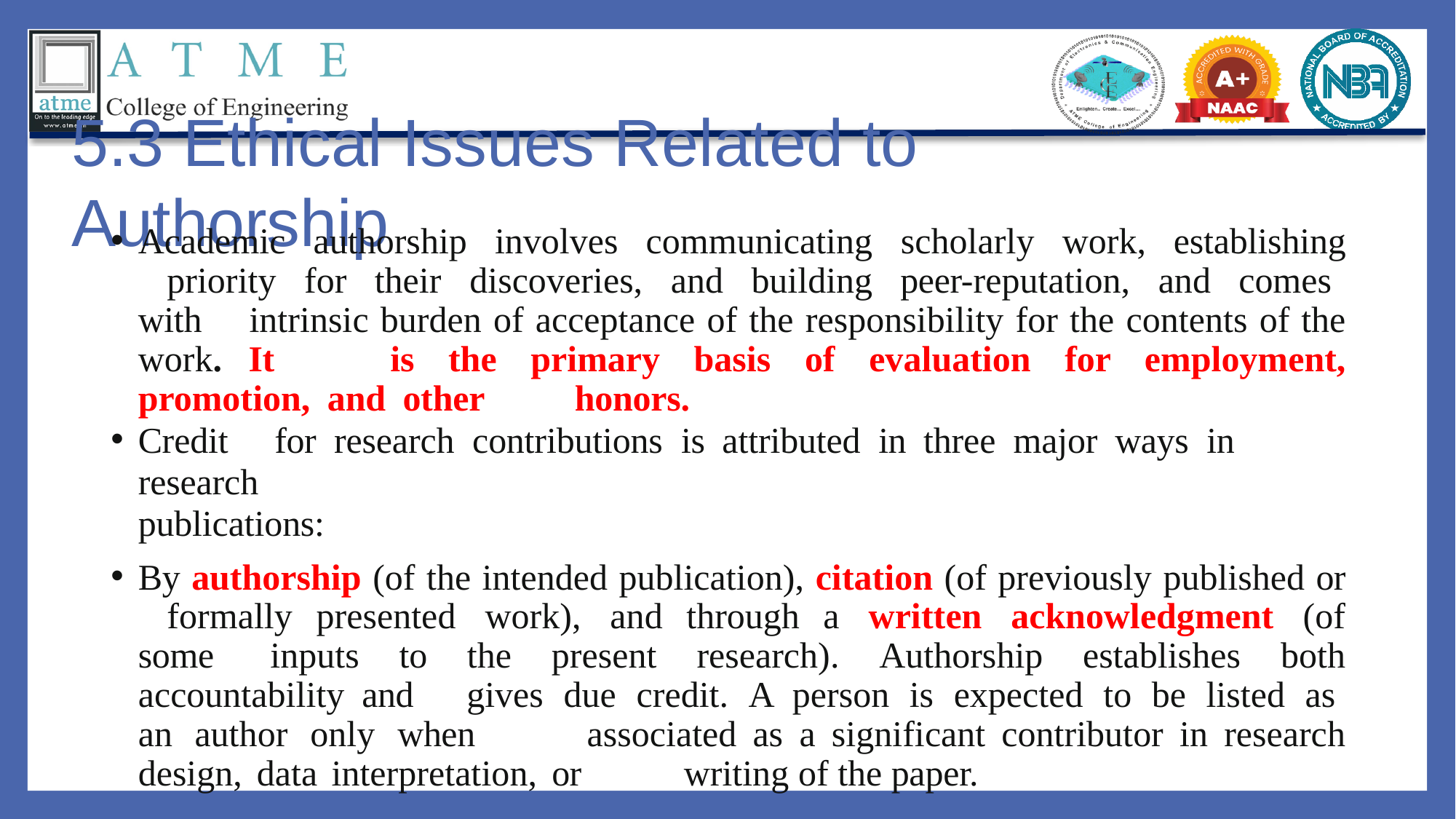

5.3 Ethical Issues Related to Authorship
Academic  authorship  involves  communicating  scholarly  work,  establishing 	priority  for  their  discoveries,  and  building  peer-reputation,  and  comes  with 	intrinsic burden of acceptance of the responsibility for the contents of the work. It 	is the primary basis of evaluation for employment, promotion, and other 	honors.
Credit	for	research	contributions	is	attributed	in	three	major	ways	in	research
publications:
By authorship (of the intended publication), citation (of previously published or 	formally presented  work),  and through a  written  acknowledgment  (of some 	inputs to the present research). Authorship establishes both accountability and 	gives  due  credit.  A person  is  expected  to  be  listed  as  an  author  only  when 	associated as a significant contributor in research design, data interpretation, or 	writing of the paper.